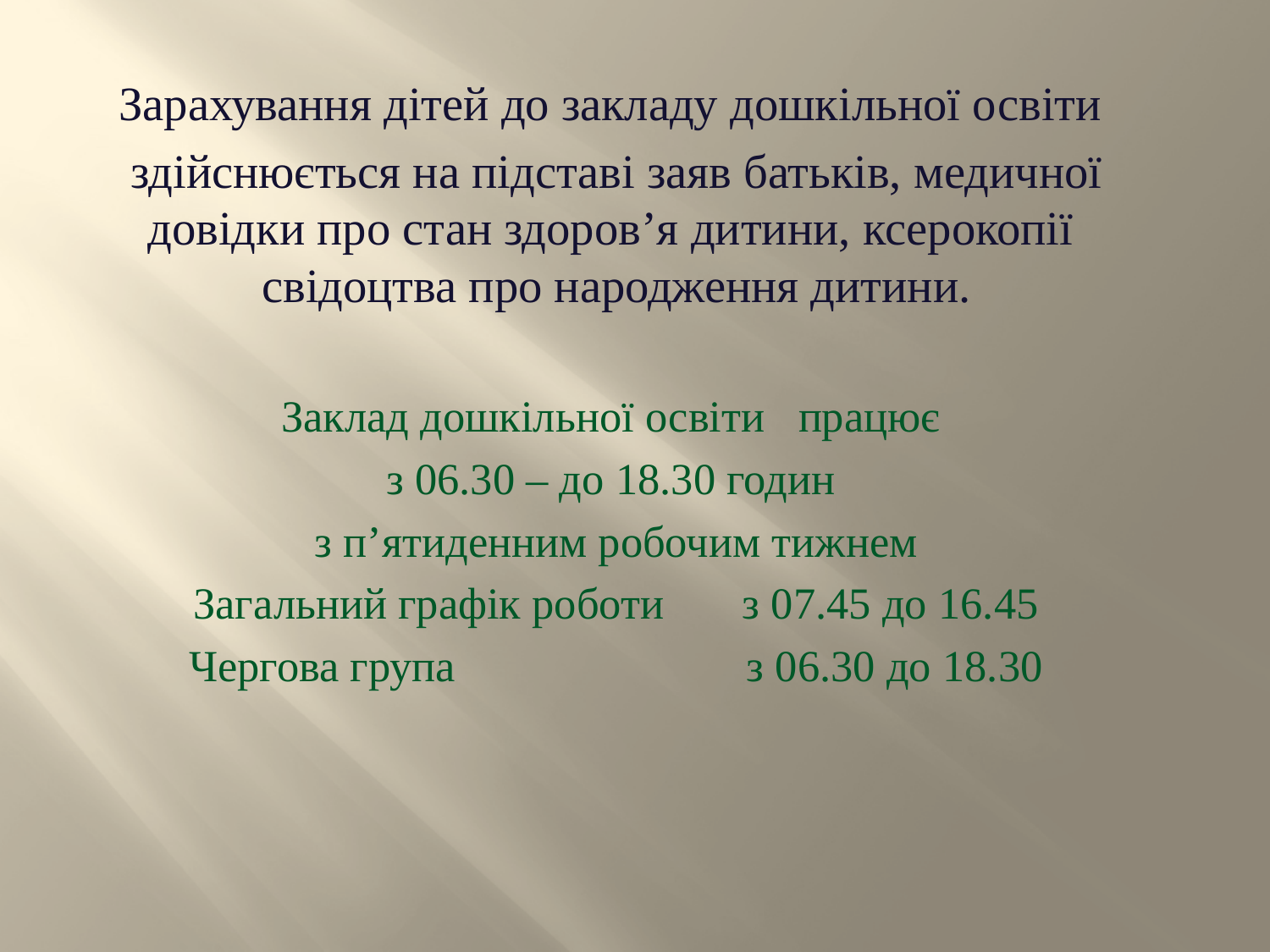

Зарахування дітей до закладу дошкільної освіти
здійснюється на підставі заяв батьків, медичної довідки про стан здоров’я дитини, ксерокопії  свідоцтва про народження дитини.

Заклад дошкільної освіти   працює
з 06.30 – до 18.30 годин
з п’ятиденним робочим тижнем
Загальний графік роботи       з 07.45 до 16.45
Чергова група                          з 06.30 до 18.30